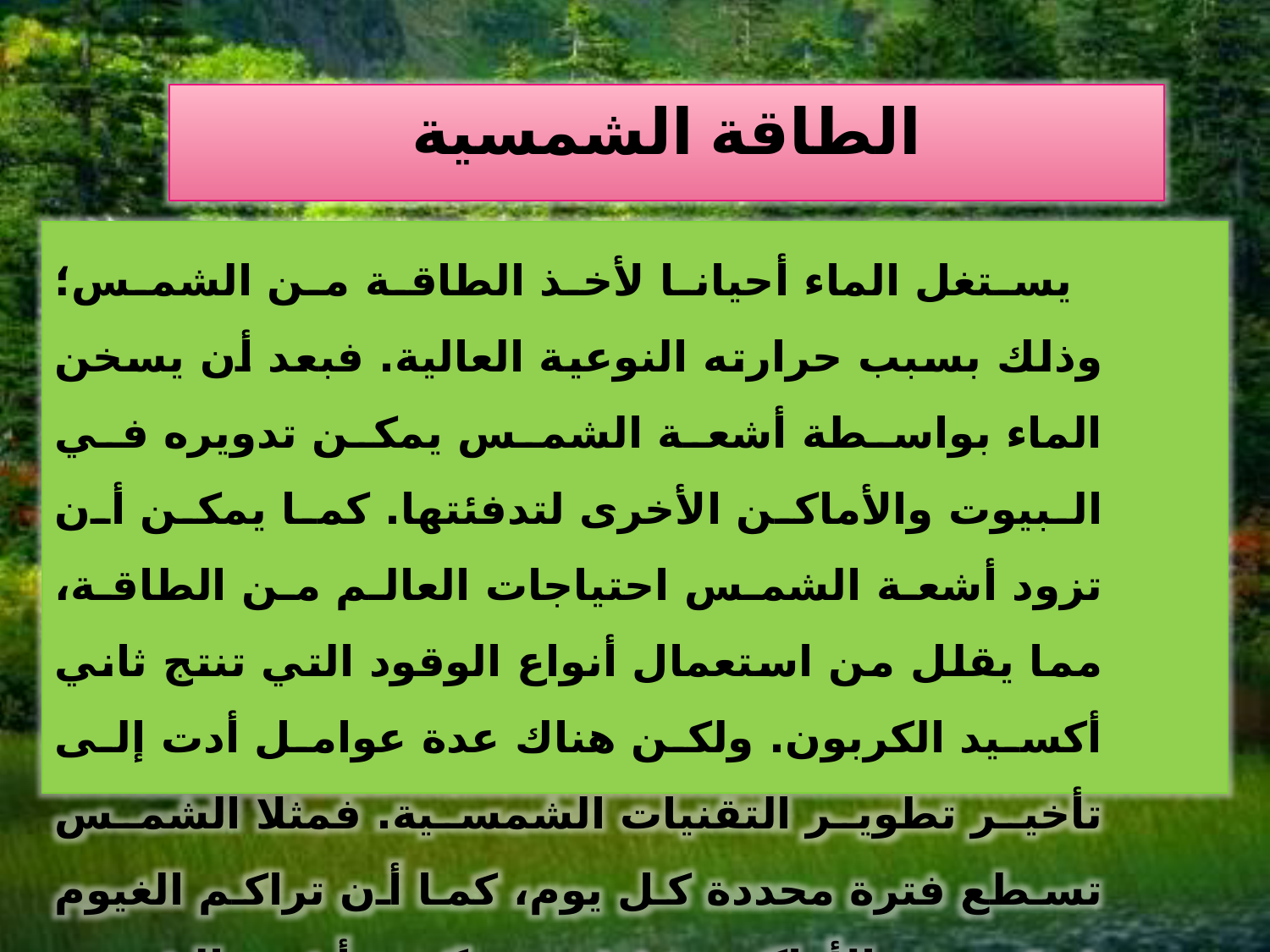

الطاقة الشمسية
         يستغل الماء أحيانا لأخذ الطاقة من الشمس؛ وذلك بسبب حرارته النوعية العالية. فبعد أن يسخن الماء بواسطة أشعة الشمس يمكن تدويره في البيوت والأماكن الأخرى لتدفئتها. كما يمكن أن تزود أشعة الشمس احتياجات العالم من الطاقة، مما يقلل من استعمال أنواع الوقود التي تنتج ثاني أكسيد الكربون. ولكن هناك عدة عوامل أدت إلى تأخير تطوير التقنيات الشمسية. فمثلا الشمس تسطع فترة محددة كل يوم، كما أن تراكم الغيوم فوق بعض الأماكن تخفف من كمية أشعة الشمس الساقطة عليها.